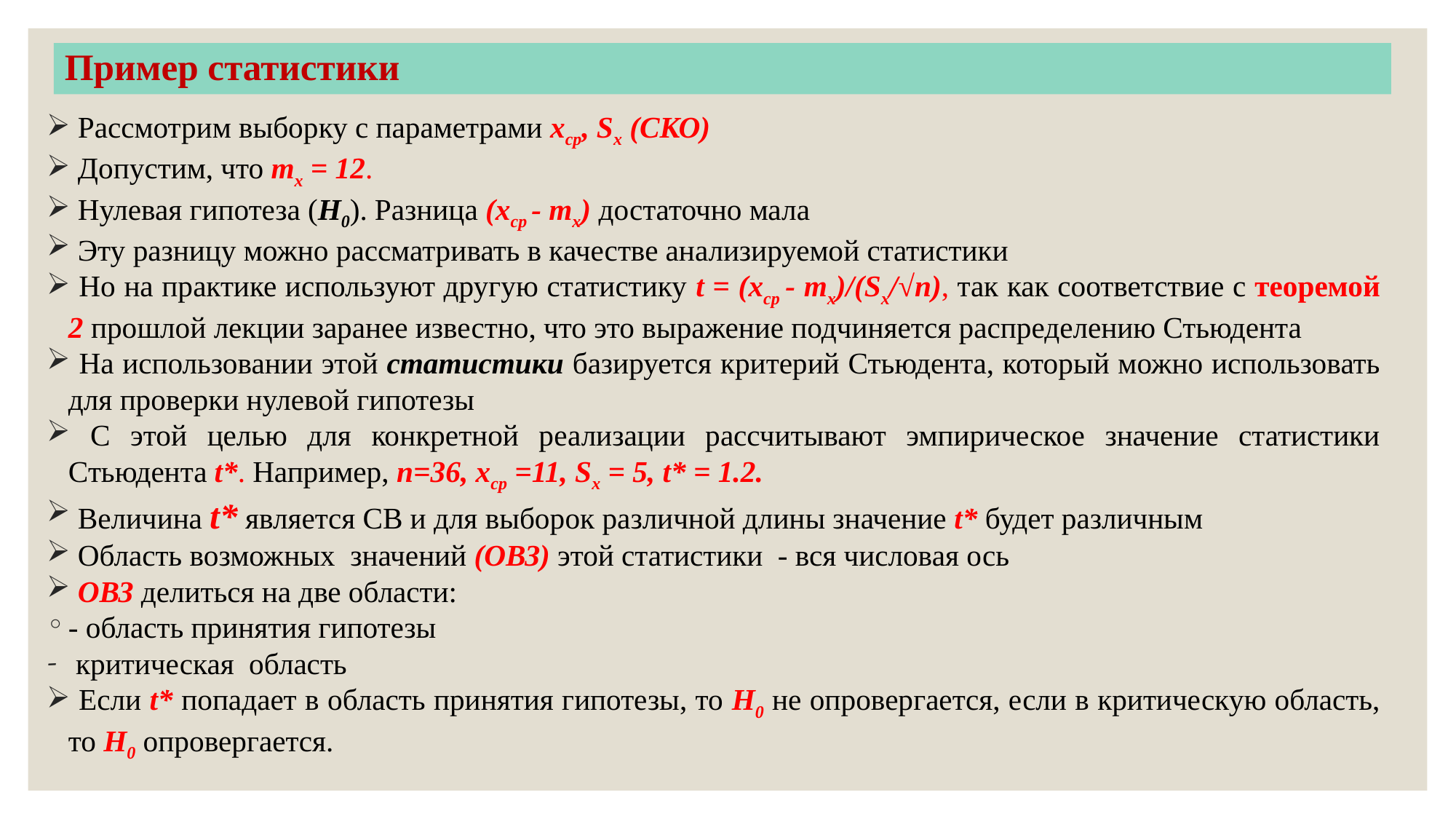

Пример статистики
 Рассмотрим выборку с параметрами xср, Sx (СКО)
 Допустим, что mx = 12.
 Нулевая гипотеза (Н0). Разница (xср - mx) достаточно мала
 Эту разницу можно рассматривать в качестве анализируемой статистики
 Но на практике используют другую статистику t = (xср - mx)/(Sx/√n), так как соответствие с теоремой 2 прошлой лекции заранее известно, что это выражение подчиняется распределению Стьюдента
 На использовании этой статистики базируется критерий Стьюдента, который можно использовать для проверки нулевой гипотезы
 С этой целью для конкретной реализации рассчитывают эмпирическое значение статистики Стьюдента t*. Например, n=36, xср =11, Sx = 5, t* = 1.2.
 Величина t* является СВ и для выборок различной длины значение t* будет различным
 Область возможных  значений (ОВЗ) этой статистики  - вся числовая ось
 ОВЗ делиться на две области:
- область принятия гипотезы
 критическая  область
 Если t* попадает в область принятия гипотезы, то Н0 не опровергается, если в критическую область, то Н0 опровергается.